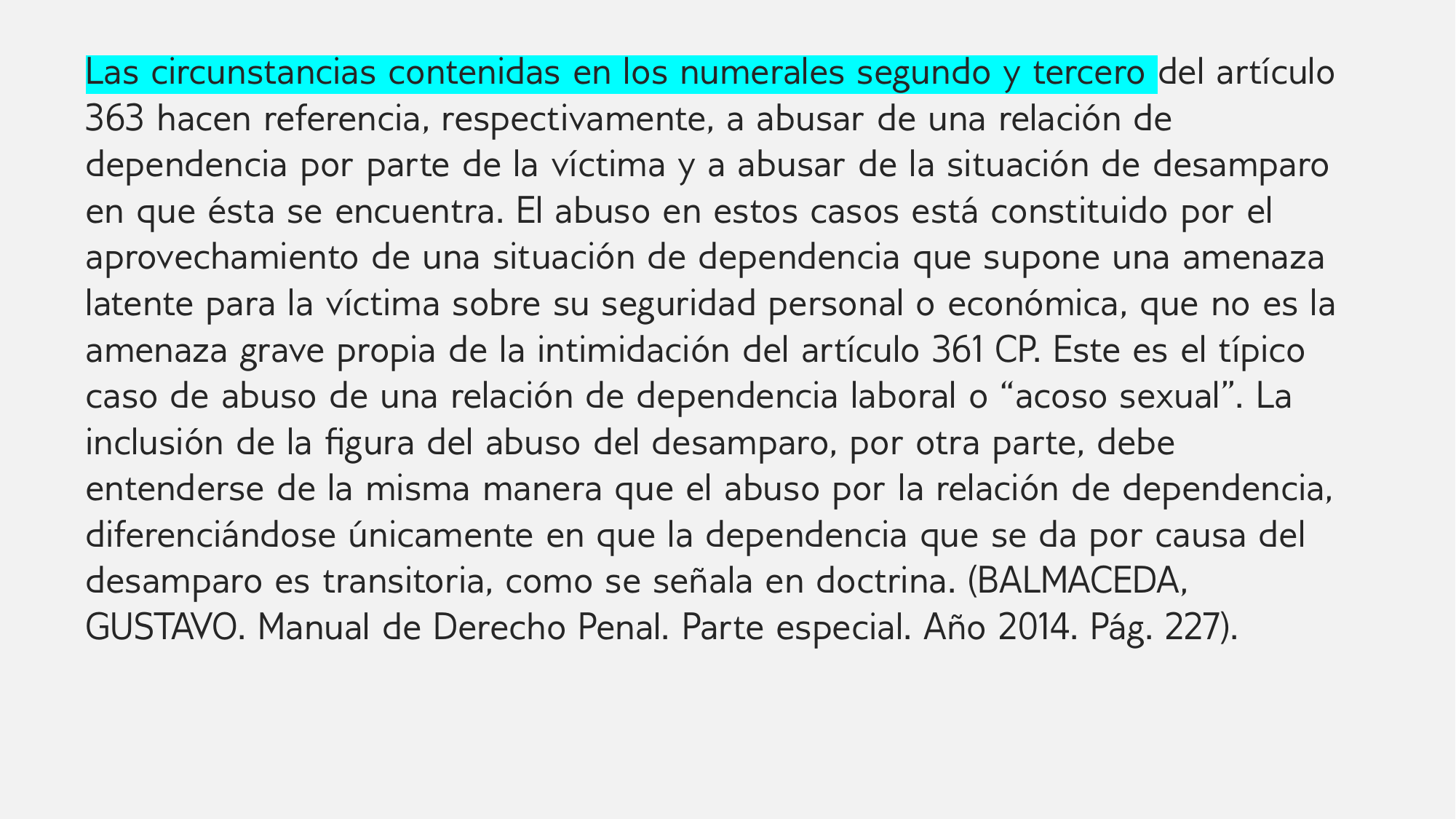

Las circunstancias contenidas en los numerales segundo y tercero del artículo 363 hacen referencia, respectivamente, a abusar de una relación de dependencia por parte de la víctima y a abusar de la situación de desamparo en que ésta se encuentra. El abuso en estos casos está constituido por el aprovechamiento de una situación de dependencia que supone una amenaza latente para la víctima sobre su seguridad personal o económica, que no es la amenaza grave propia de la intimidación del artículo 361 CP. Este es el típico caso de abuso de una relación de dependencia laboral o “acoso sexual”. La inclusión de la figura del abuso del desamparo, por otra parte, debe entenderse de la misma manera que el abuso por la relación de dependencia, diferenciándose únicamente en que la dependencia que se da por causa del desamparo es transitoria, como se señala en doctrina. (BALMACEDA, GUSTAVO. Manual de Derecho Penal. Parte especial. Año 2014. Pág. 227).